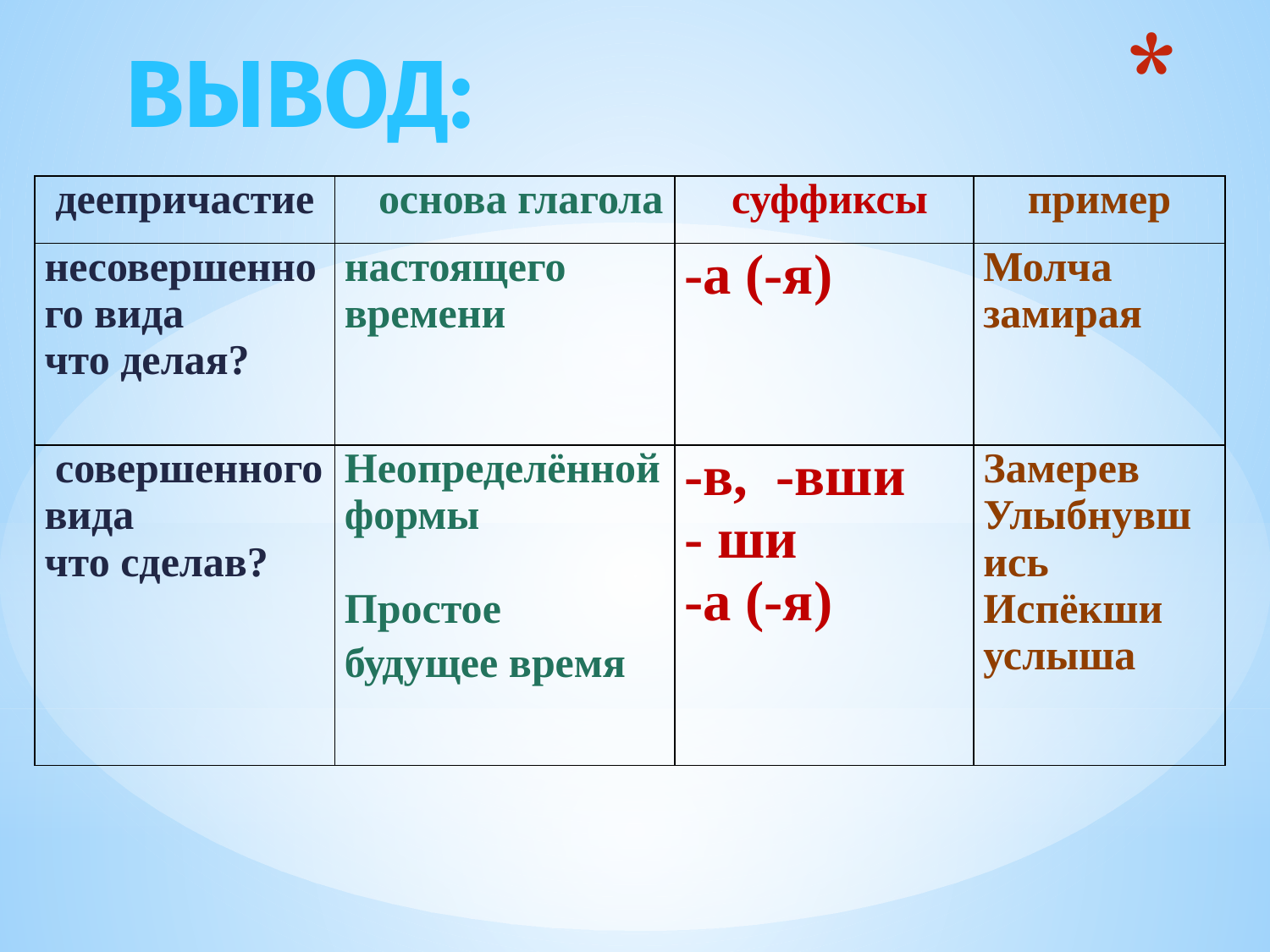

#
 ВЫВОД:

| деепричастие | основа глагола | суффиксы | пример |
| --- | --- | --- | --- |
| несовершенного вида что делая? | настоящего времени | -а (-я) | Молча замирая |
| совершенного вида что сделав? | Неопределённой формы   Простое будущее время | -в, -вши - ши -а (-я) | Замерев Улыбнувшись Испёкши услыша |